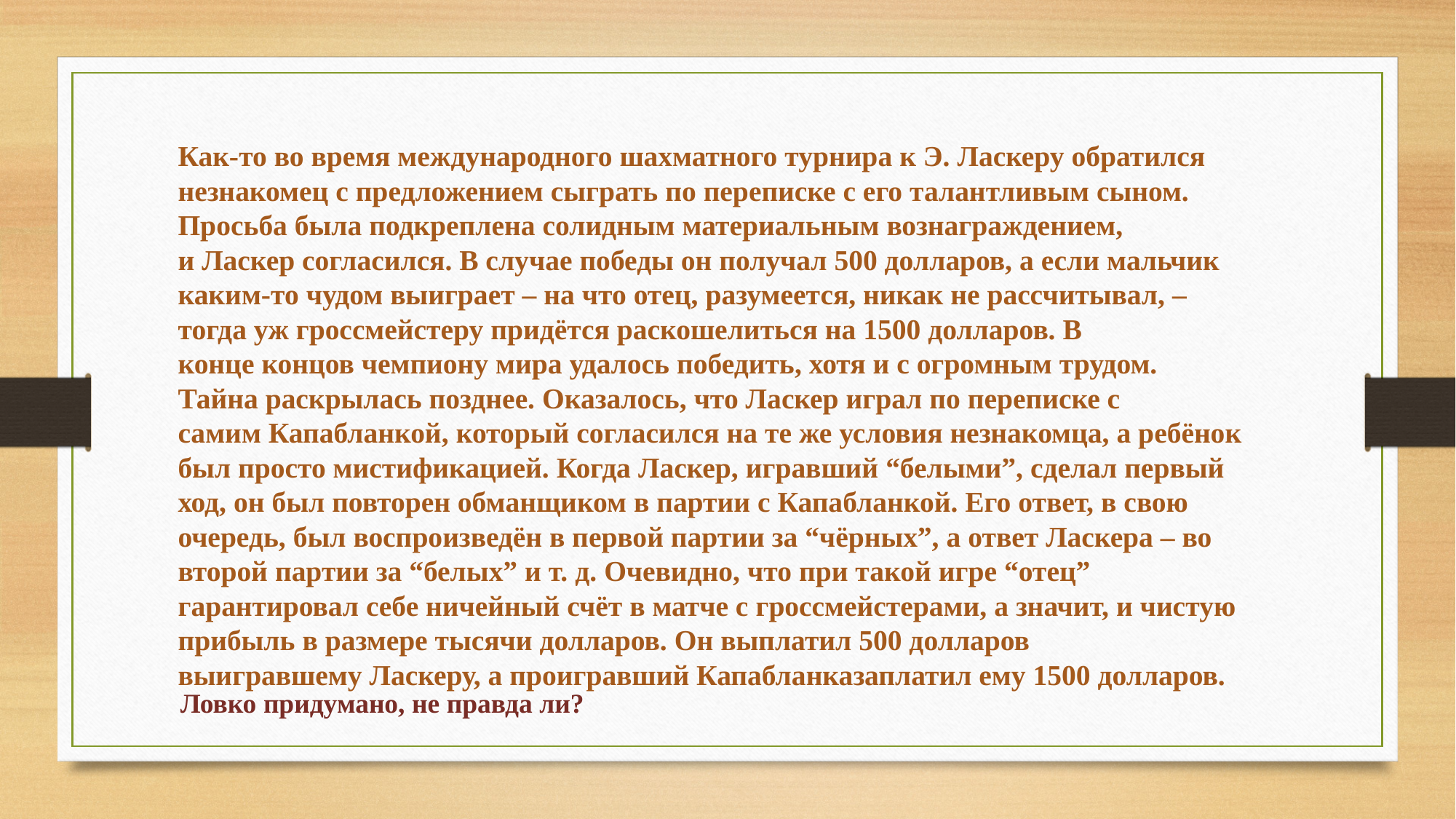

Как-то во время международного шахматного турнира к Э. Ласкеру обратился незнакомец с предложением сыграть по переписке с его талантливым сыном. Просьба была подкреплена солидным материальным вознаграждением, и Ласкер согласился. В случае победы он получал 500 долларов, а если мальчик каким-то чудом выиграет – на что отец, разумеется, никак не рассчитывал, – тогда уж гроссмейстеру придётся раскошелиться на 1500 долларов. В конце концов чемпиону мира удалось победить, хотя и с огромным трудом. Тайна раскрылась позднее. Оказалось, что Ласкер играл по переписке с самим Капабланкой, который согласился на те же условия незнакомца, а ребёнок был просто мистификацией. Когда Ласкер, игравший “белыми”, сделал первый ход, он был повторен обманщиком в партии с Капабланкой. Его ответ, в свою очередь, был воспроизведён в первой партии за “чёрных”, а ответ Ласкера – во второй партии за “белых” и т. д. Очевидно, что при такой игре “отец” гарантировал себе ничейный счёт в матче с гроссмейстерами, а значит, и чистую прибыль в размере тысячи долларов. Он выплатил 500 долларов выигравшему Ласкеру, а проигравший Капабланказаплатил ему 1500 долларов.
Ловко придумано, не правда ли?